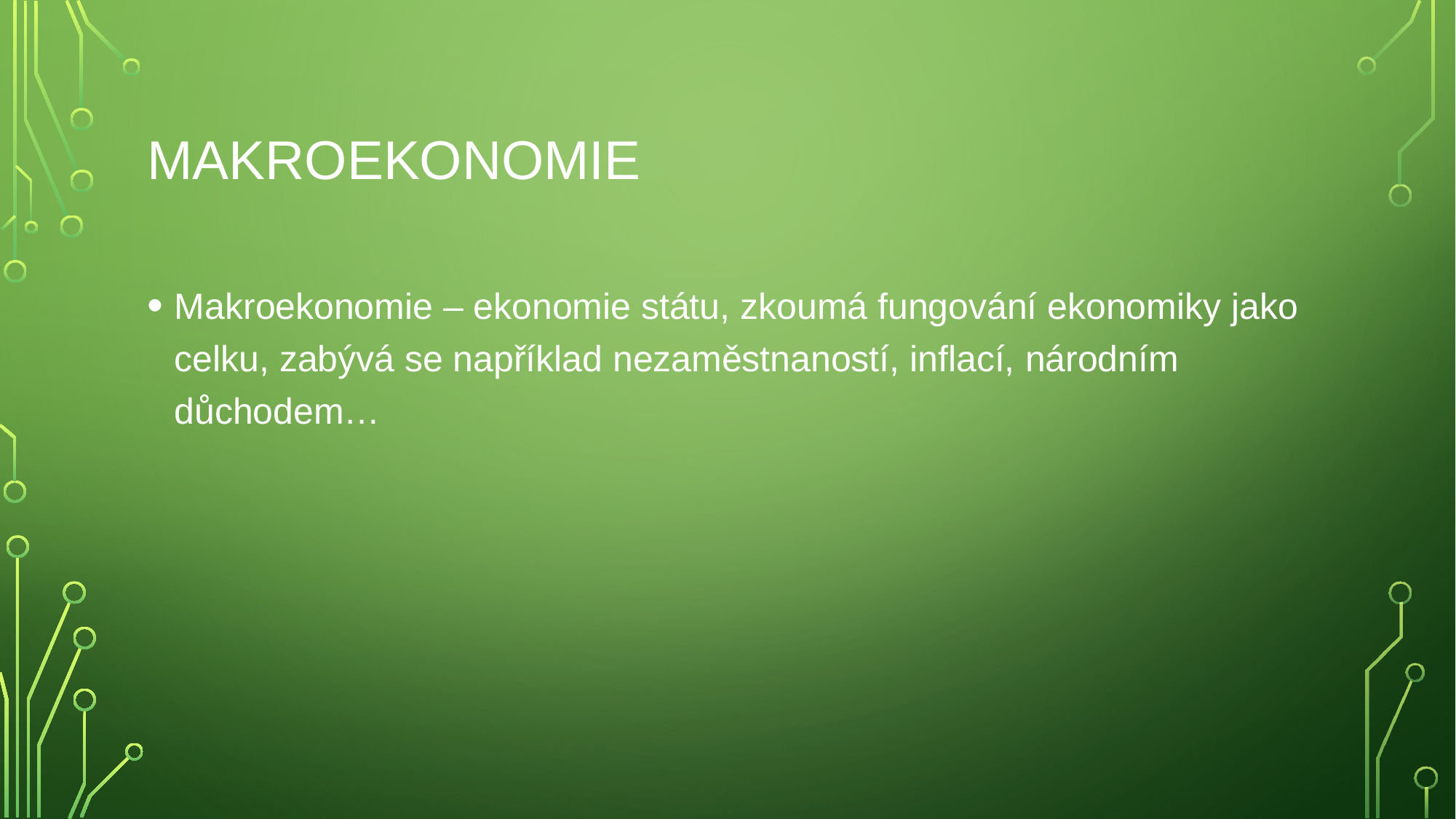

# Makroekonomie
Makroekonomie – ekonomie státu, zkoumá fungování ekonomiky jako celku, zabývá se například nezaměstnaností, inflací, národním důchodem…